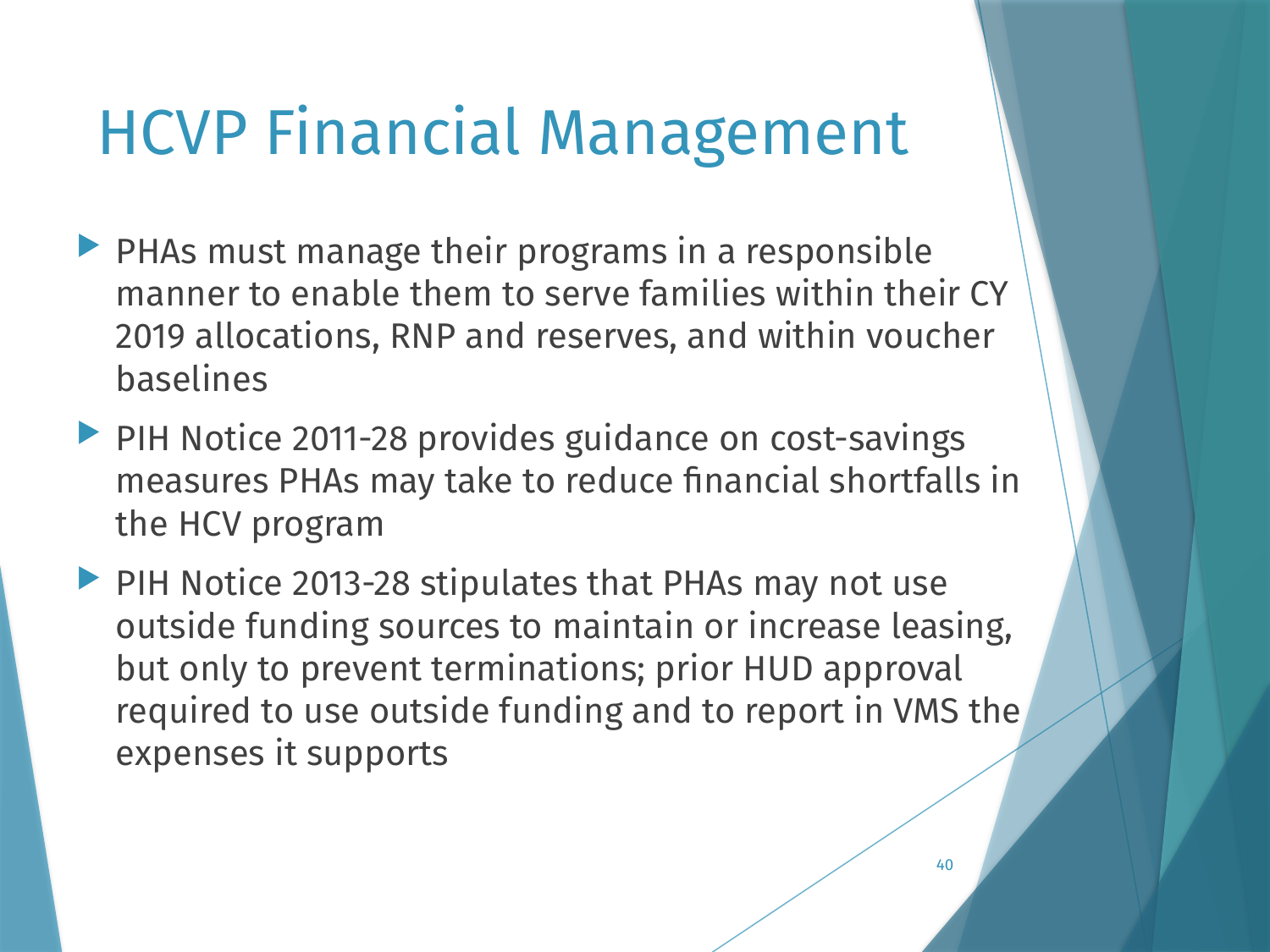

# HCVP Financial Management
PHAs must manage their programs in a responsible manner to enable them to serve families within their CY 2019 allocations, RNP and reserves, and within voucher baselines
PIH Notice 2011-28 provides guidance on cost-savings measures PHAs may take to reduce financial shortfalls in the HCV program
PIH Notice 2013-28 stipulates that PHAs may not use outside funding sources to maintain or increase leasing, but only to prevent terminations; prior HUD approval required to use outside funding and to report in VMS the expenses it supports

40